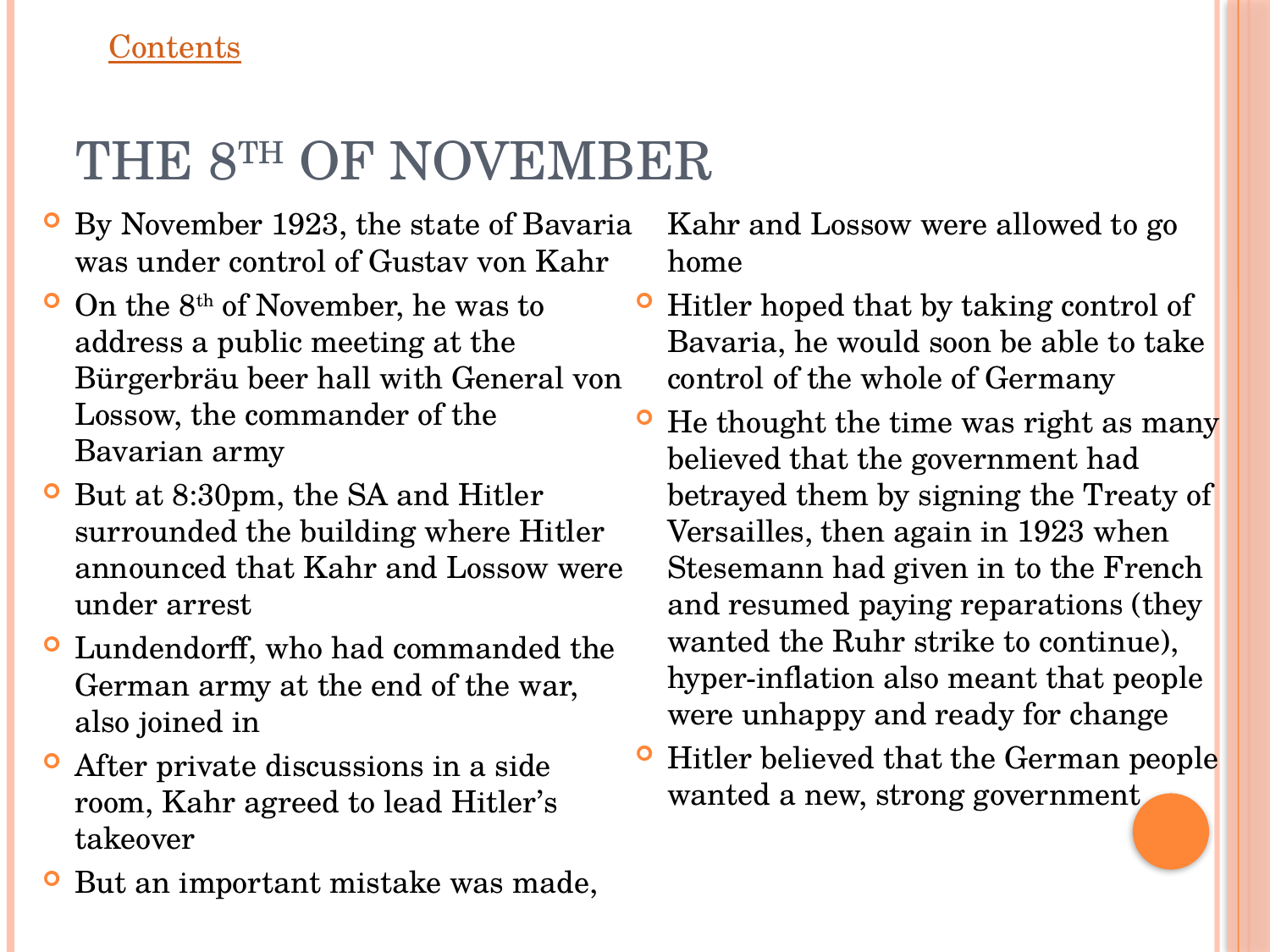

# The 8th of November
By November 1923, the state of Bavaria was under control of Gustav von Kahr
On the 8th of November, he was to address a public meeting at the Bürgerbräu beer hall with General von Lossow, the commander of the Bavarian army
But at 8:30pm, the SA and Hitler surrounded the building where Hitler announced that Kahr and Lossow were under arrest
Lundendorff, who had commanded the German army at the end of the war, also joined in
After private discussions in a side room, Kahr agreed to lead Hitler’s takeover
But an important mistake was made, Kahr and Lossow were allowed to go home
Hitler hoped that by taking control of Bavaria, he would soon be able to take control of the whole of Germany
He thought the time was right as many believed that the government had betrayed them by signing the Treaty of Versailles, then again in 1923 when Stesemann had given in to the French and resumed paying reparations (they wanted the Ruhr strike to continue),  hyper-inflation also meant that people were unhappy and ready for change
Hitler believed that the German people wanted a new, strong government